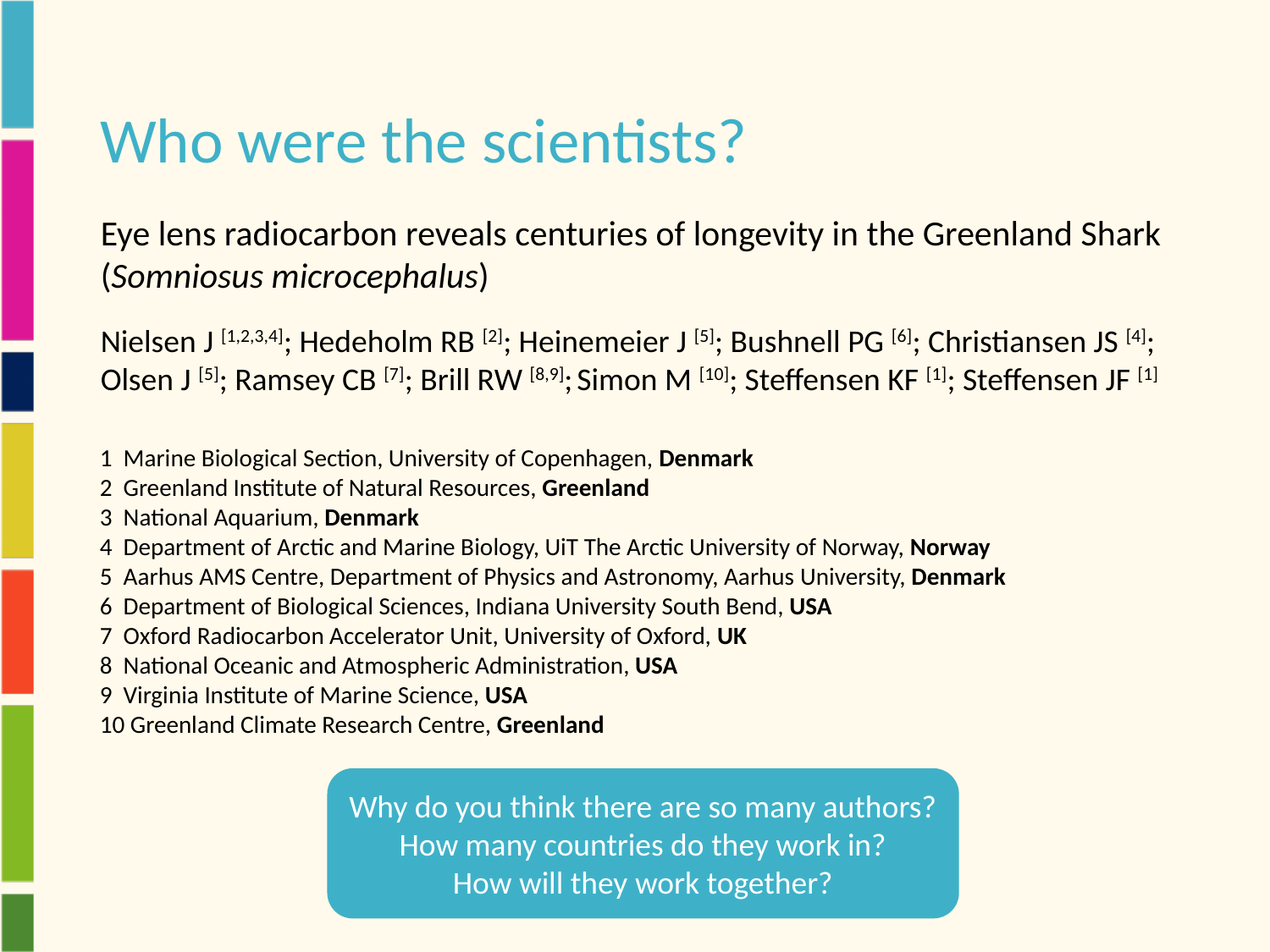

# Who were the scientists?
Eye lens radiocarbon reveals centuries of longevity in the Greenland Shark (Somniosus microcephalus)

Nielsen J [1,2,3,4]; Hedeholm RB [2]; Heinemeier J [5]; Bushnell PG [6]; Christiansen JS [4]; Olsen J [5]; Ramsey CB [7]; Brill RW [8,9]; Simon M [10]; Steffensen KF [1]; Steffensen JF [1]
1  Marine Biological Section, University of Copenhagen, Denmark
2  Greenland Institute of Natural Resources, Greenland
3  National Aquarium, Denmark
4  Department of Arctic and Marine Biology, UiT The Arctic University of Norway, Norway
5  Aarhus AMS Centre, Department of Physics and Astronomy, Aarhus University, Denmark
6  Department of Biological Sciences, Indiana University South Bend, USA
7  Oxford Radiocarbon Accelerator Unit, University of Oxford, UK
8  National Oceanic and Atmospheric Administration, USA
9  Virginia Institute of Marine Science, USA
10 Greenland Climate Research Centre, Greenland
Why do you think there are so many authors?
How many countries do they work in?
How will they work together?